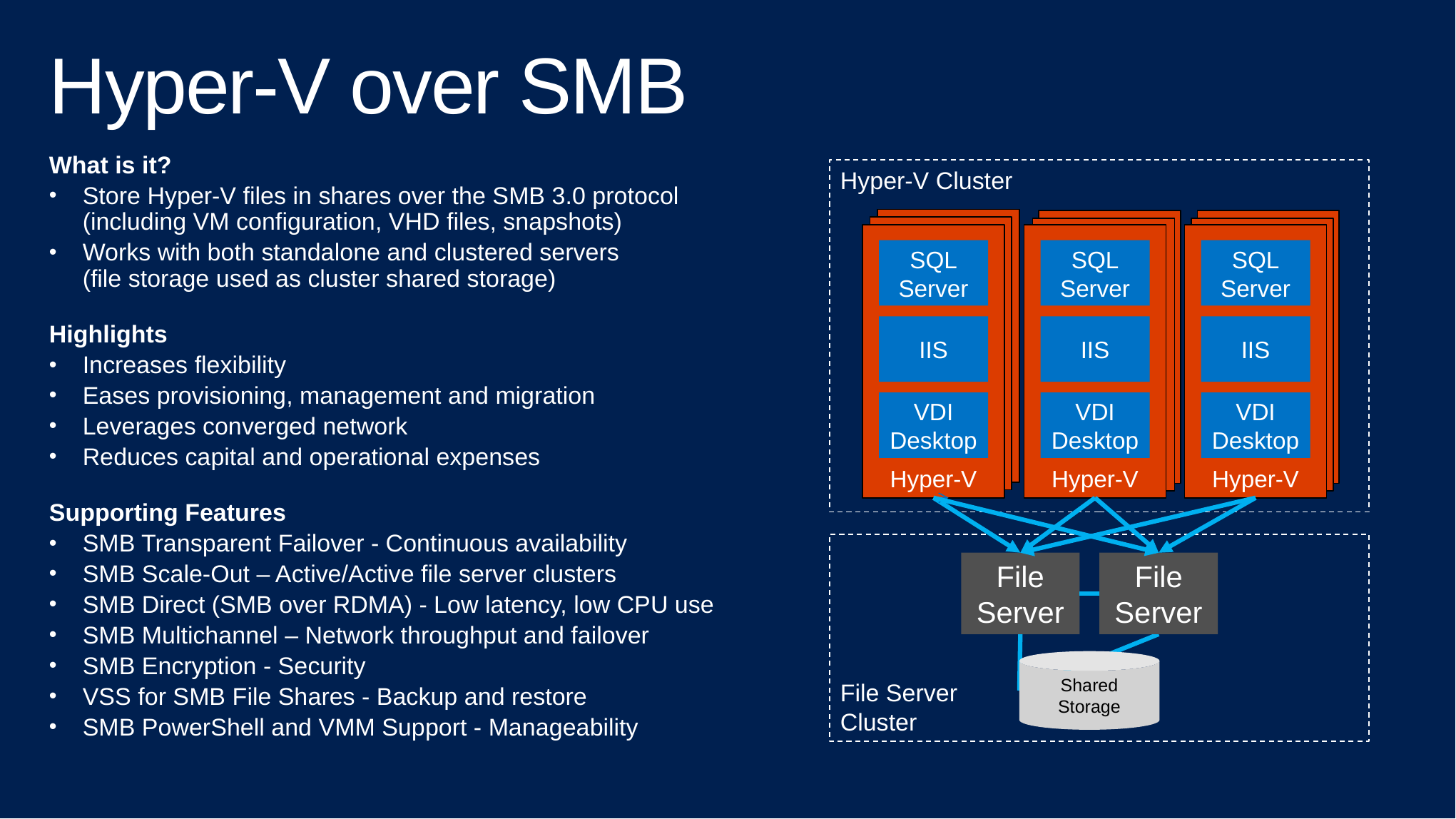

# Hyper-V over SMB
What is it?
Store Hyper-V files in shares over the SMB 3.0 protocol
(including VM configuration, VHD files, snapshots)
Works with both standalone and clustered servers
(file storage used as cluster shared storage)
Highlights
Increases flexibility
Eases provisioning, management and migration
Leverages converged network
Reduces capital and operational expenses
Supporting Features
SMB Transparent Failover - Continuous availability
SMB Scale-Out – Active/Active file server clusters
SMB Direct (SMB over RDMA) - Low latency, low CPU use
SMB Multichannel – Network throughput and failover
SMB Encryption - Security
VSS for SMB File Shares - Backup and restore
SMB PowerShell and VMM Support - Manageability
Hyper-V Cluster
Hyper-V
Hyper-V
Hyper-V
Hyper-V
Hyper-V
Hyper-V
Hyper-V
Hyper-V
Hyper-V
SQL
Server
SQL
Server
SQL
Server
IIS
IIS
IIS
VDI
Desktop
VDI
Desktop
VDI
Desktop
File Server
Cluster
File Server
File Server
Shared
Storage